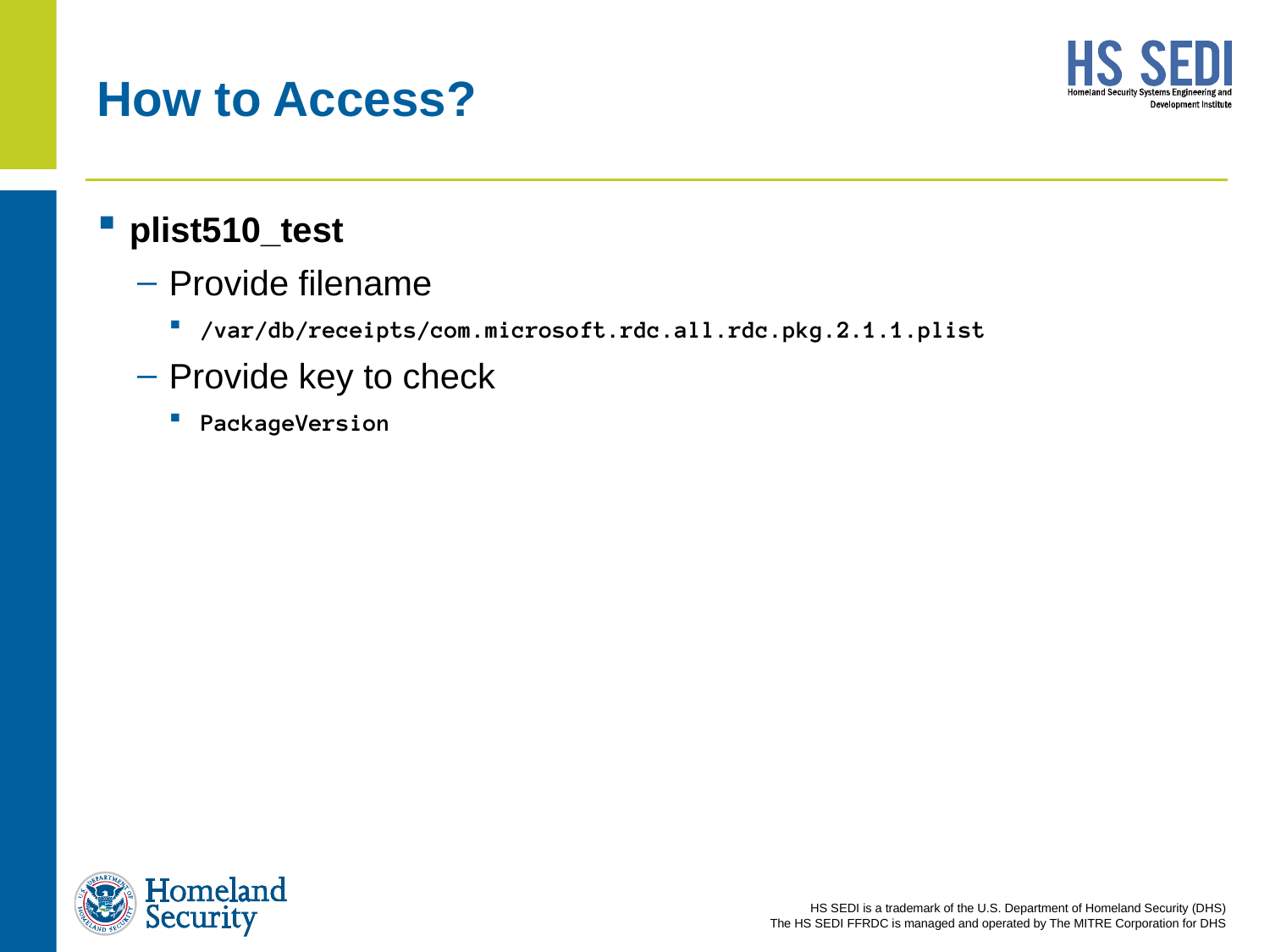

# How to Access?
plist510_test
Provide filename
/var/db/receipts/com.microsoft.rdc.all.rdc.pkg.2.1.1.plist
Provide key to check
PackageVersion